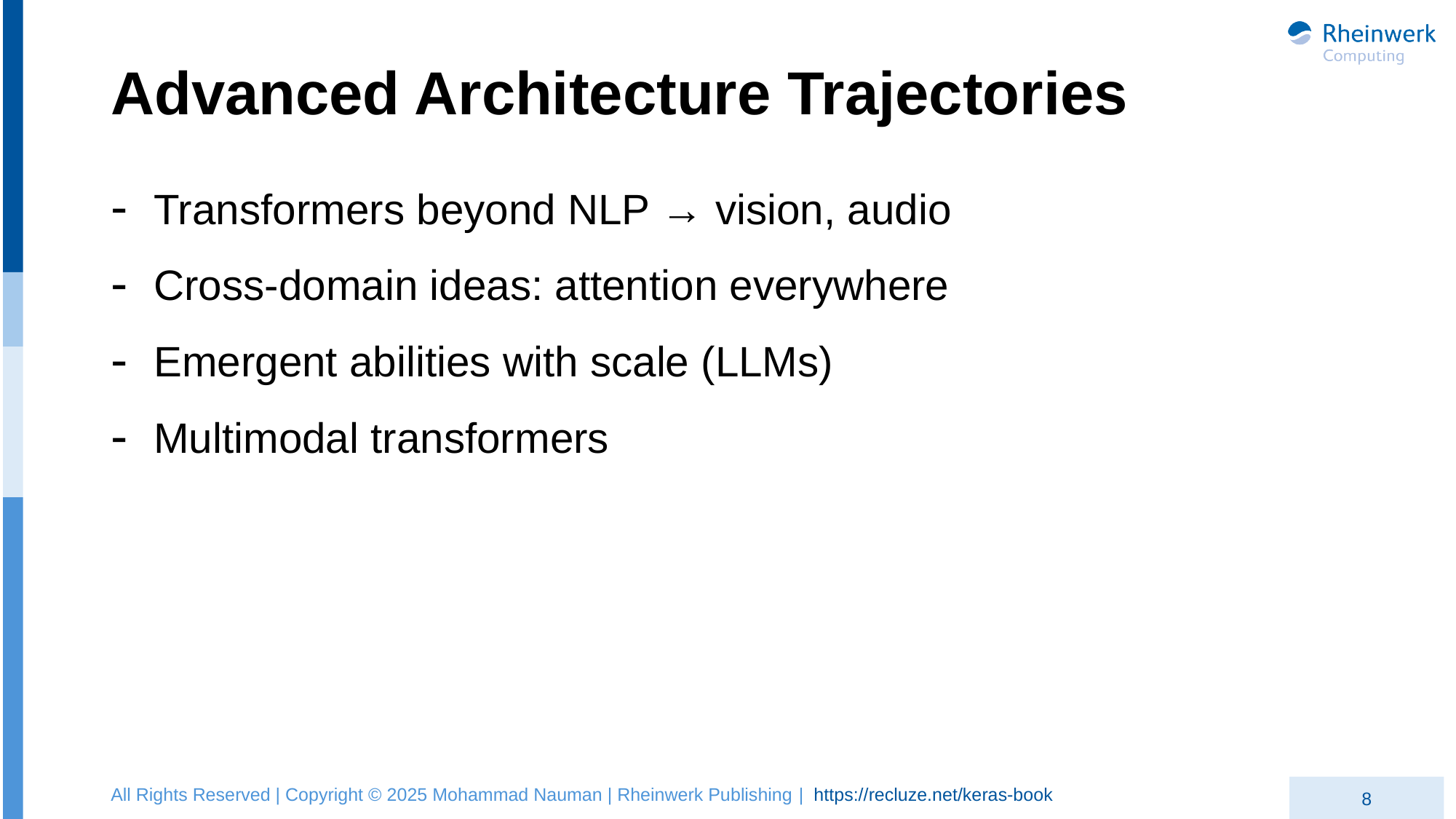

# Advanced Architecture Trajectories
Transformers beyond NLP → vision, audio
Cross-domain ideas: attention everywhere
Emergent abilities with scale (LLMs)
Multimodal transformers